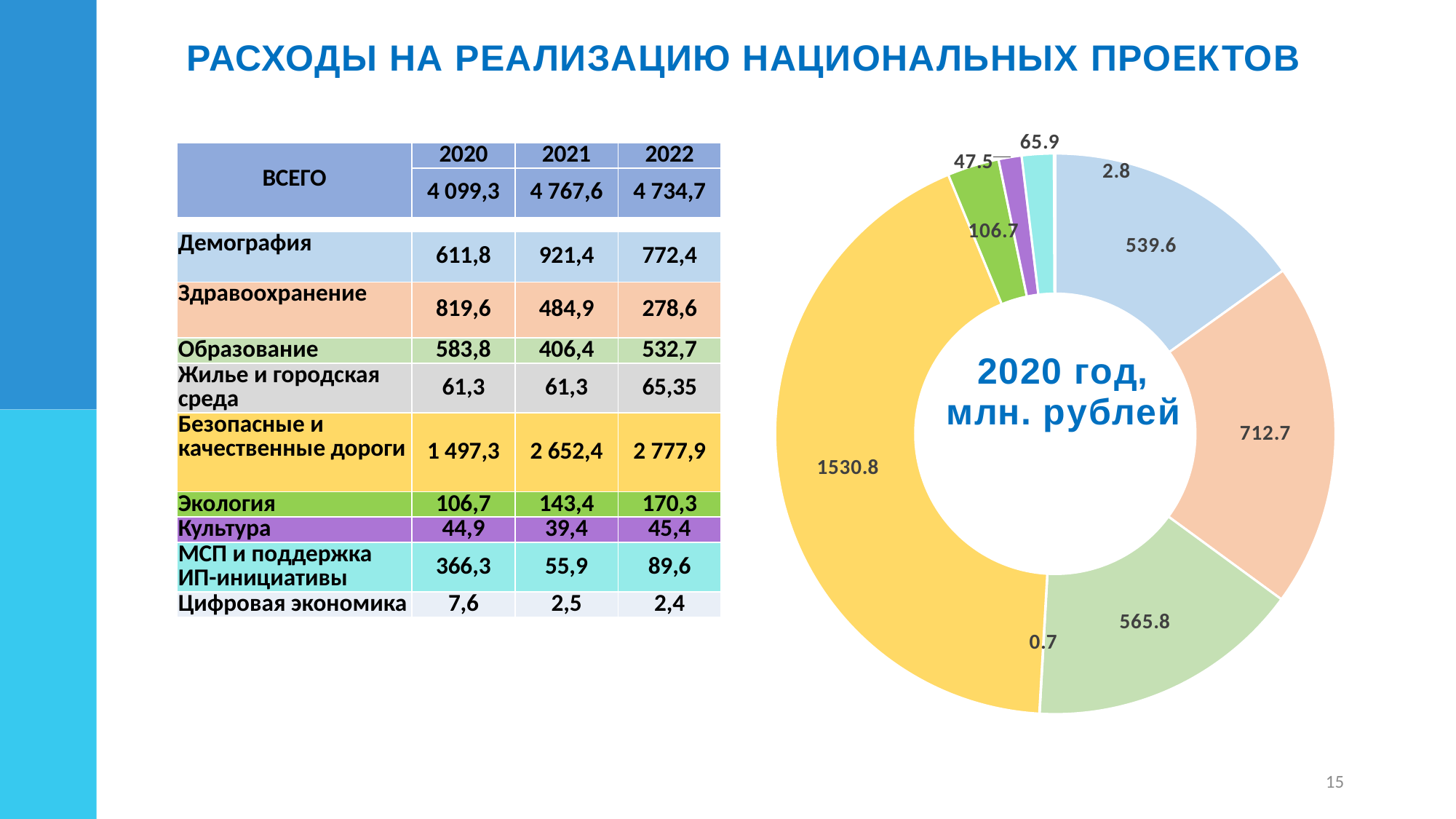

РАСХОДЫ НА РЕАЛИЗАЦИЮ НАЦИОНАЛЬНЫХ ПРОЕКТОВ

### Chart

| Category | 2020 год |
|---|---|
| Демография | 539.6 |
| Здравоохранение | 712.7 |
| Образование | 565.8 |
| Жилье и городская среда | 0.68 |
| Безопасные и качественные дороги | 1530.8 |
| Экология | 106.67 |
| Культура | 47.48 |
| МСП и поддержка ИП- инициативы | 65.88 |
| Цифровая экономика | 2.8426 |
| ВСЕГО | 2020 | 2021 | 2022 |
| --- | --- | --- | --- |
|  | 4 099,3 | 4 767,6 | 4 734,7 |
| Демография | 611,8 | 921,4 | 772,4 |
| --- | --- | --- | --- |
| Здравоохранение | 819,6 | 484,9 | 278,6 |
| Образование | 583,8 | 406,4 | 532,7 |
| Жилье и городская среда | 61,3 | 61,3 | 65,35 |
| Безопасные и качественные дороги | 1 497,3 | 2 652,4 | 2 777,9 |
| Экология | 106,7 | 143,4 | 170,3 |
| Культура | 44,9 | 39,4 | 45,4 |
| МСП и поддержка ИП-инициативы | 366,3 | 55,9 | 89,6 |
| Цифровая экономика | 7,6 | 2,5 | 2,4 |

15